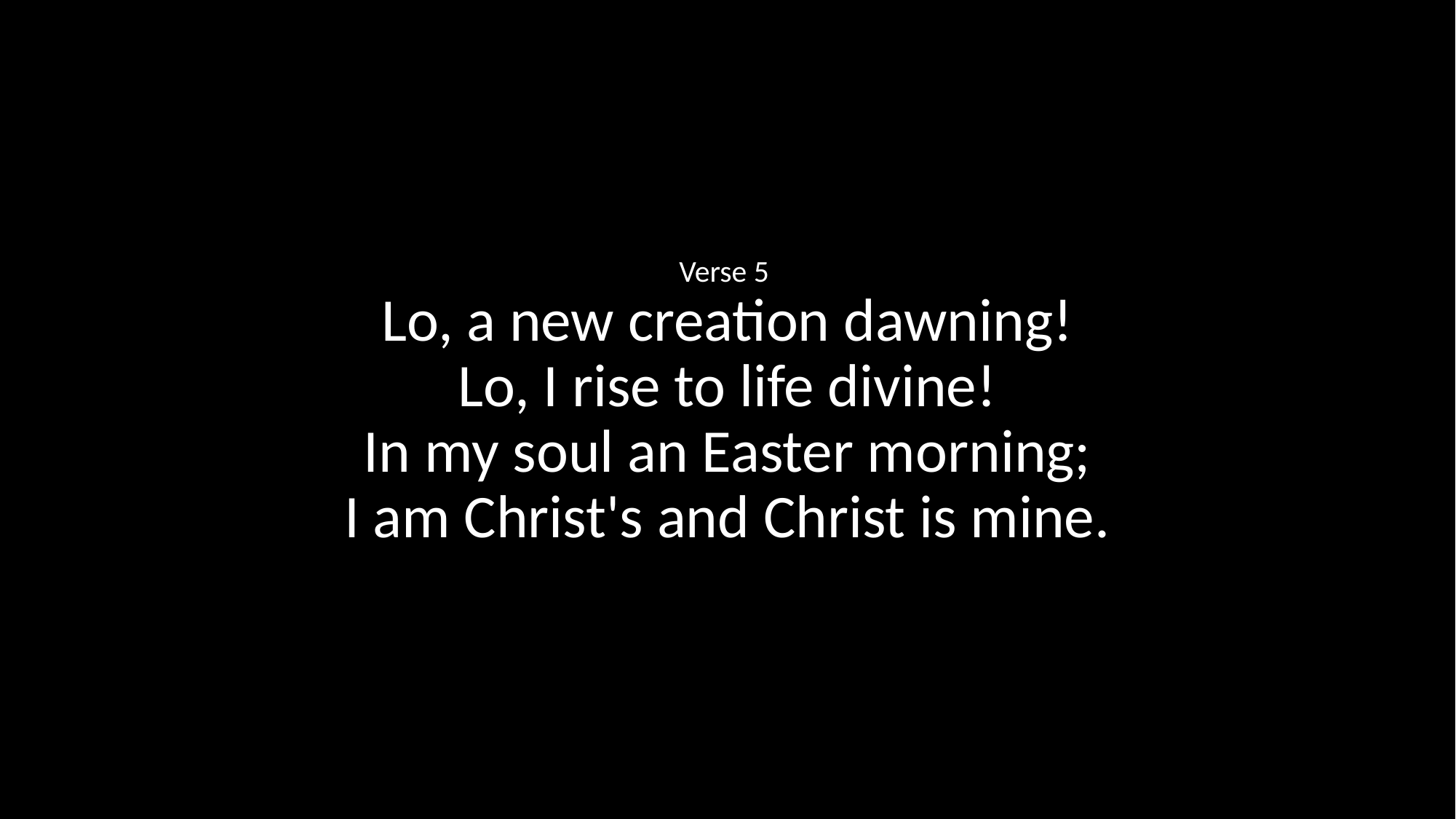

Verse 5
Lo, a new creation dawning!
Lo, I rise to life divine!
In my soul an Easter morning;
I am Christ's and Christ is mine.